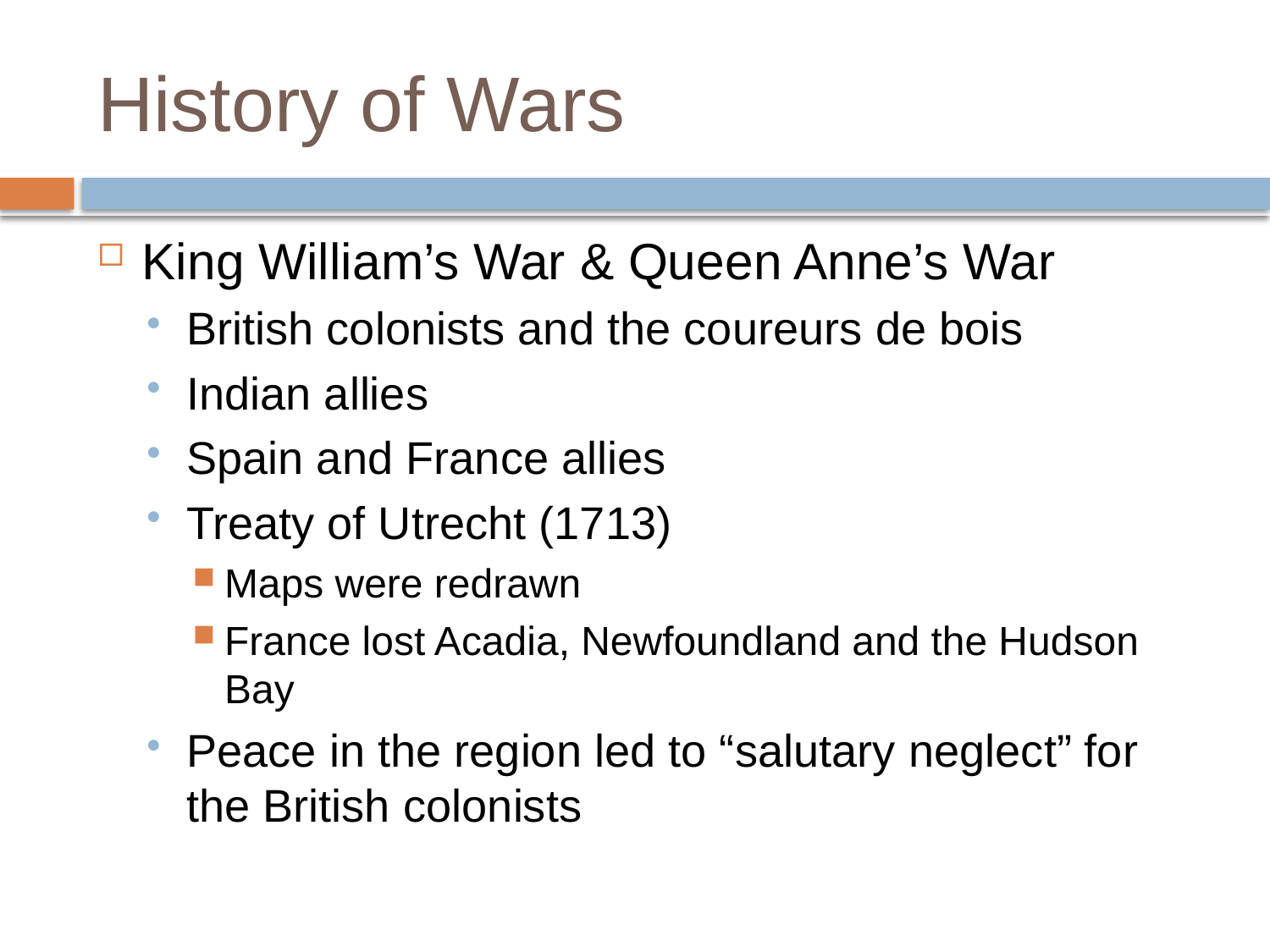

# History of Wars
King William’s War & Queen Anne’s War
British colonists and the coureurs de bois
Indian allies
Spain and France allies
Treaty of Utrecht (1713)
Maps were redrawn
France lost Acadia, Newfoundland and the Hudson Bay
Peace in the region led to “salutary neglect” for the British colonists